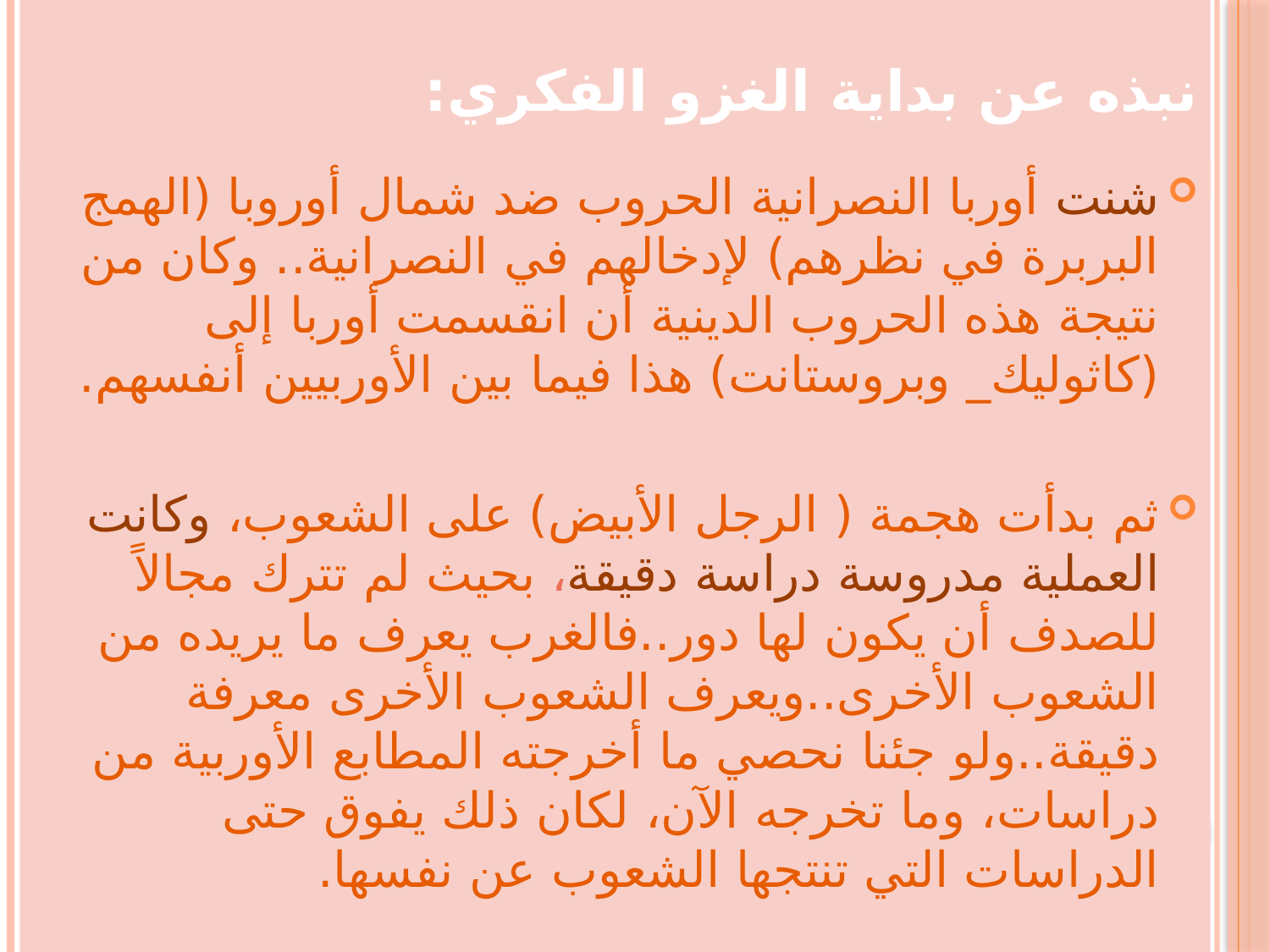

# نبذه عن بداية الغزو الفكري:
شنت أوربا النصرانية الحروب ضد شمال أوروبا (الهمج البربرة في نظرهم) لإدخالهم في النصرانية.. وكان من نتيجة هذه الحروب الدينية أن انقسمت أوربا إلى (كاثوليك_ وبروستانت) هذا فيما بين الأوربيين أنفسهم.

ثم بدأت هجمة ( الرجل الأبيض) على الشعوب، وكانت العملية مدروسة دراسة دقيقة، بحيث لم تترك مجالاً للصدف أن يكون لها دور..فالغرب يعرف ما يريده من الشعوب الأخرى..ويعرف الشعوب الأخرى معرفة دقيقة..ولو جئنا نحصي ما أخرجته المطابع الأوربية من دراسات، وما تخرجه الآن، لكان ذلك يفوق حتى الدراسات التي تنتجها الشعوب عن نفسها.